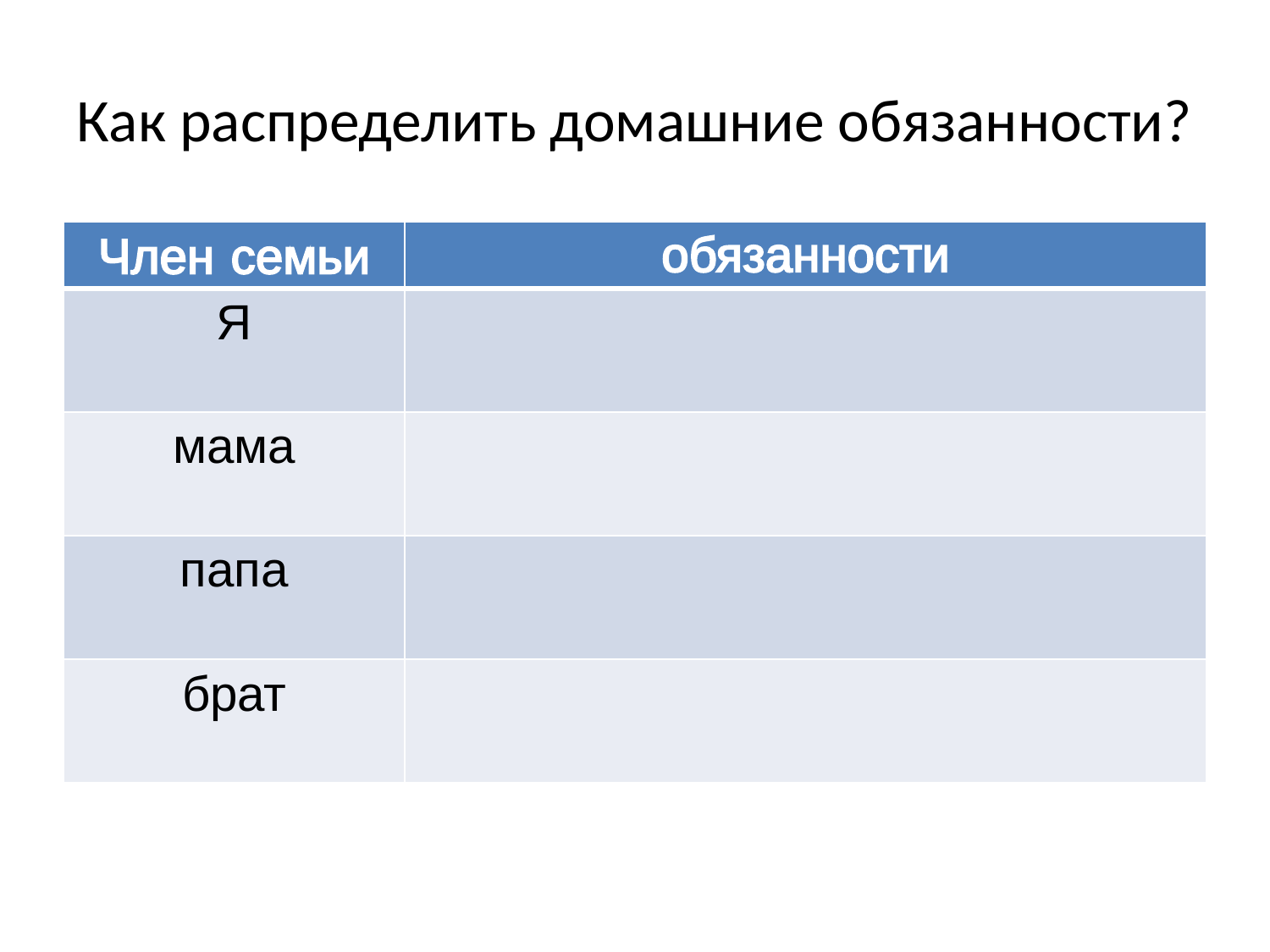

# Как распределить домашние обязанности?
| Член семьи | обязанности |
| --- | --- |
| Я |  |
| мама |  |
| папа |  |
| брат |  |